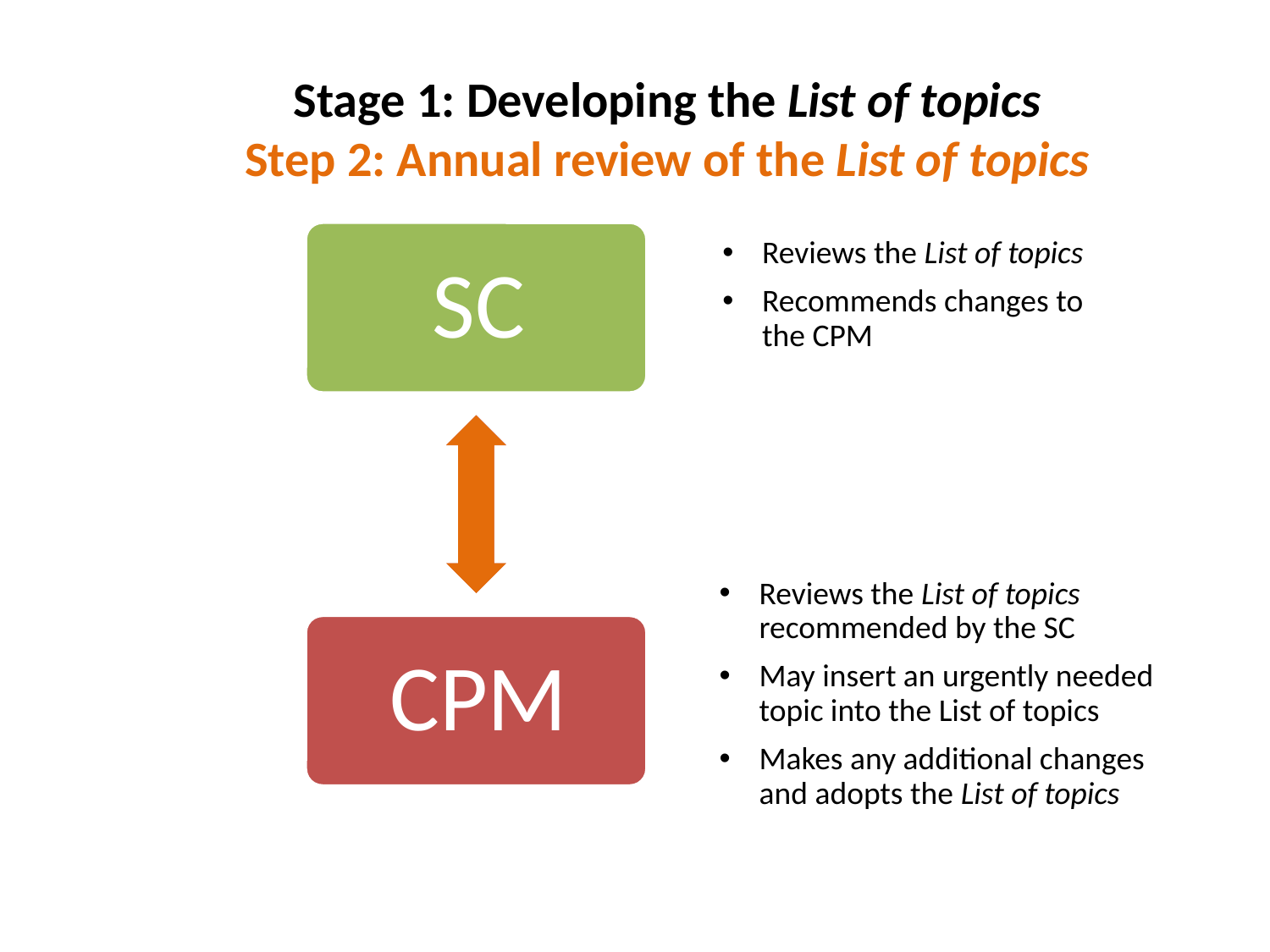

Stage 1: Developing the List of topics
Step 2: Annual review of the List of topics
SC

CPM

Reviews the List of topics
Recommends changes to the CPM

Reviews the List of topics recommended by the SC
May insert an urgently needed topic into the List of topics
Makes any additional changes and adopts the List of topics